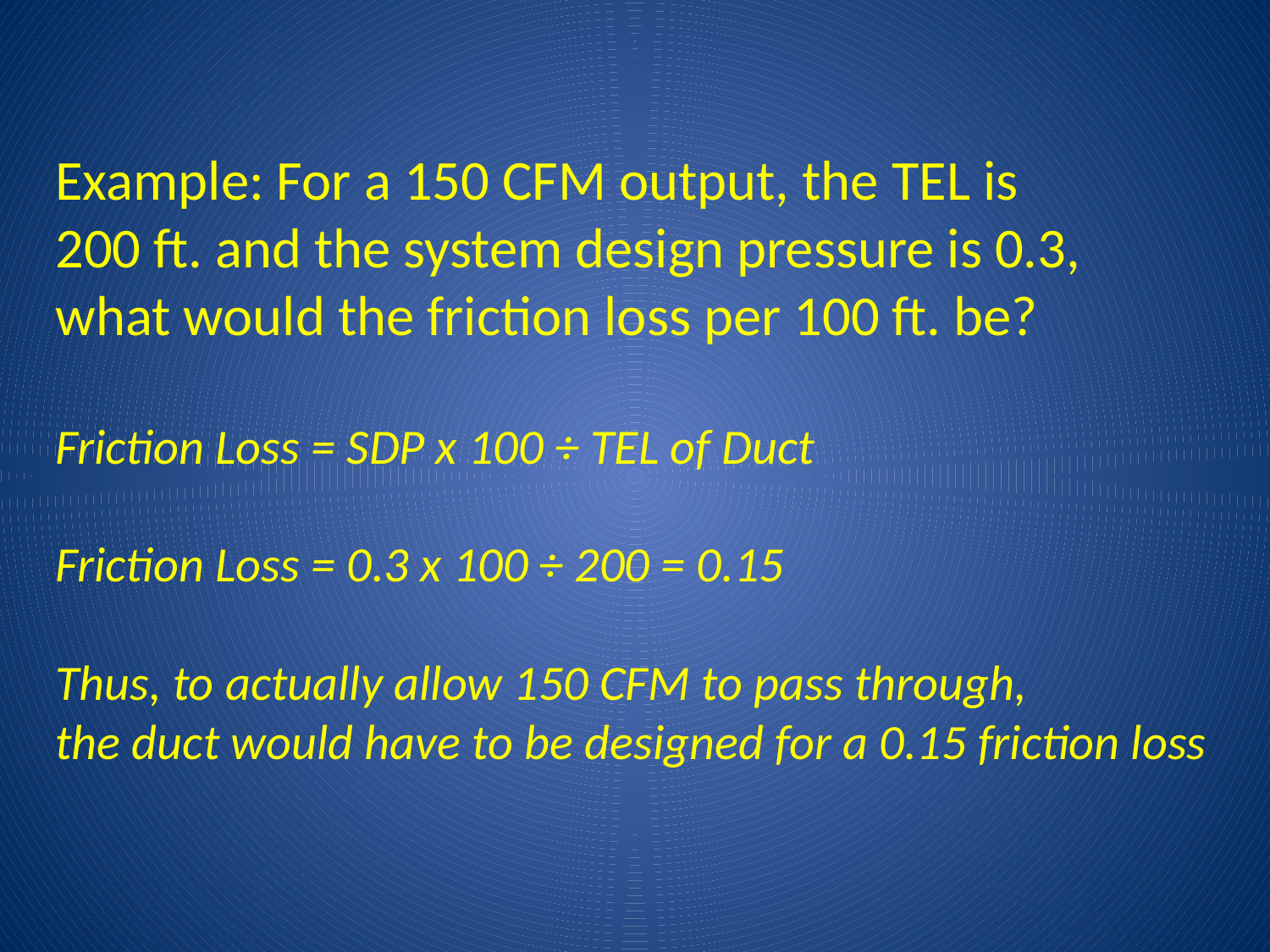

Example: For a 150 CFM output, the TEL is
200 ft. and the system design pressure is 0.3,
what would the friction loss per 100 ft. be?

Friction Loss = SDP x 100 ÷ TEL of Duct

Friction Loss = 0.3 x 100 ÷ 200 = 0.15

Thus, to actually allow 150 CFM to pass through,
the duct would have to be designed for a 0.15 friction loss